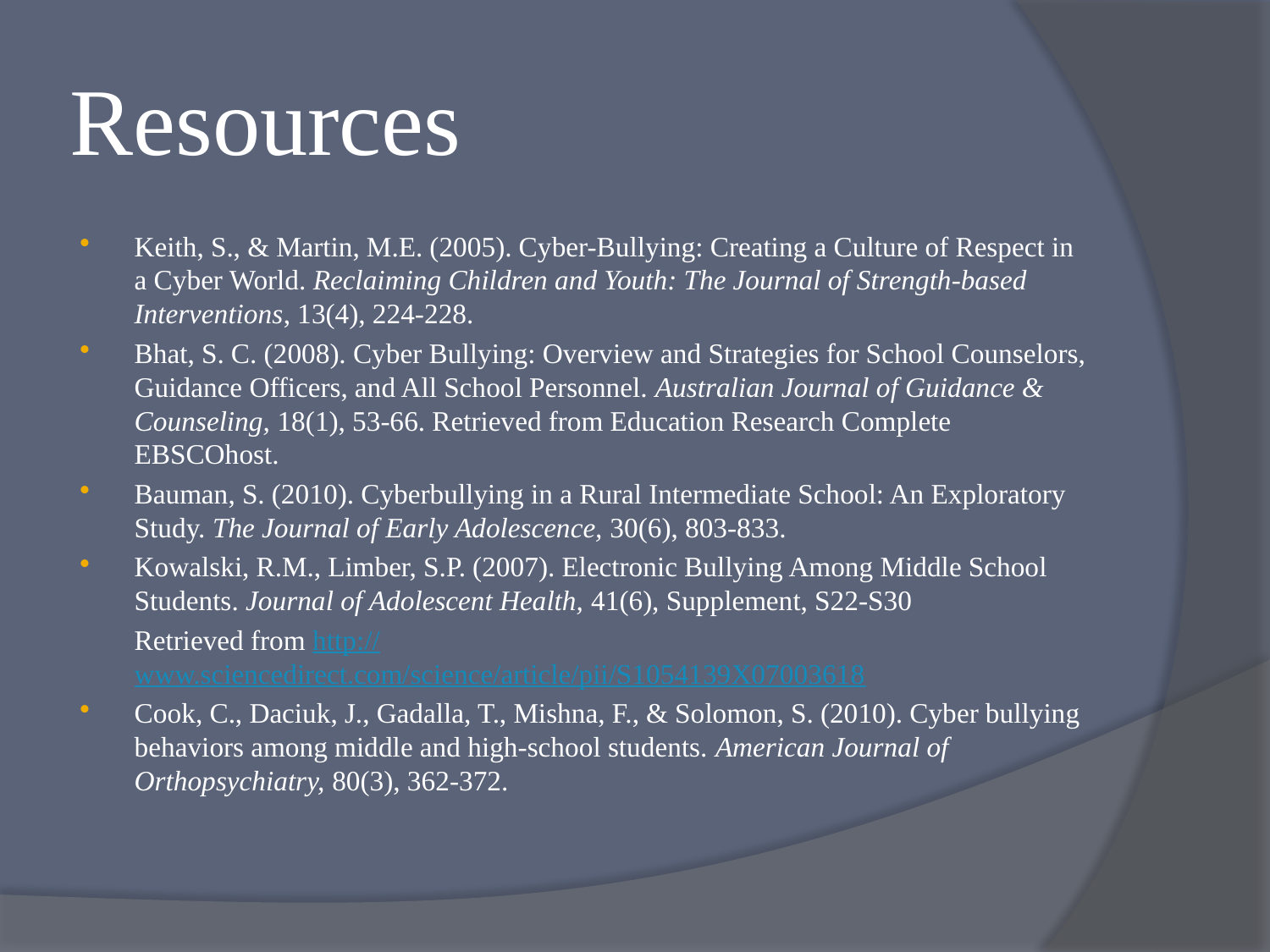

# Resources
Keith, S., & Martin, M.E. (2005). Cyber-Bullying: Creating a Culture of Respect in a Cyber World. Reclaiming Children and Youth: The Journal of Strength-based Interventions, 13(4), 224-228.
Bhat, S. C. (2008). Cyber Bullying: Overview and Strategies for School Counselors, Guidance Officers, and All School Personnel. Australian Journal of Guidance & Counseling, 18(1), 53-66. Retrieved from Education Research Complete EBSCOhost.
Bauman, S. (2010). Cyberbullying in a Rural Intermediate School: An Exploratory Study. The Journal of Early Adolescence, 30(6), 803-833.
Kowalski, R.M., Limber, S.P. (2007). Electronic Bullying Among Middle School Students. Journal of Adolescent Health, 41(6), Supplement, S22-S30
	Retrieved from http://www.sciencedirect.com/science/article/pii/S1054139X07003618
Cook, C., Daciuk, J., Gadalla, T., Mishna, F., & Solomon, S. (2010). Cyber bullying behaviors among middle and high-school students. American Journal of Orthopsychiatry, 80(3), 362-372.